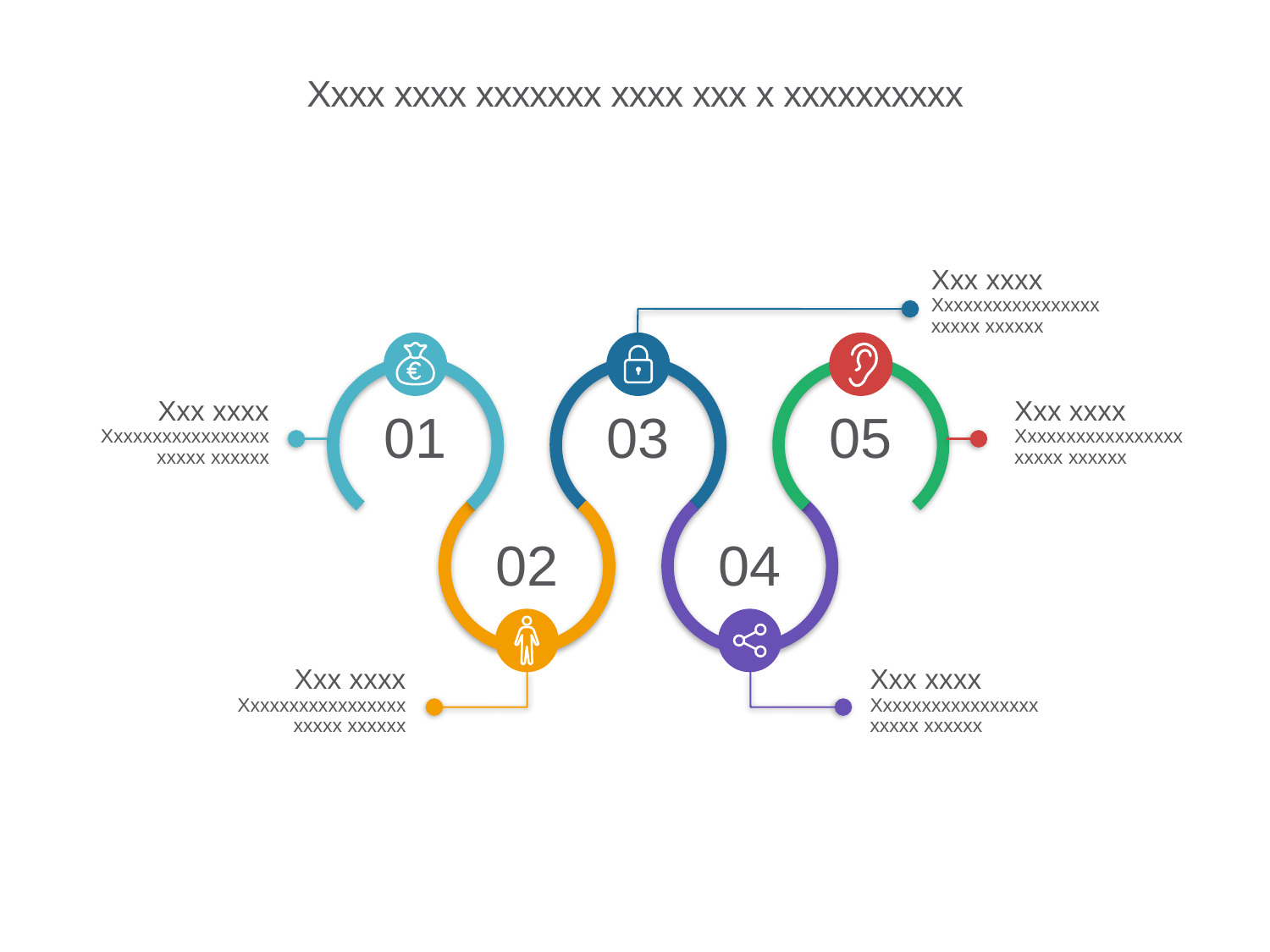

# Xxxx xxxx xxxxxxx xxxx xxx x xxxxxxxxxx
Xxx xxxx
Xxxxxxxxxxxxxxxxx xxxxx xxxxxx

Xxx xxxx
Xxxxxxxxxxxxxxxxx xxxxx xxxxxx
Xxx xxxx
Xxxxxxxxxxxxxxxxx xxxxx xxxxxx
01
03
05

02
04

Xxx xxxx
Xxxxxxxxxxxxxxxxx xxxxx xxxxxx
Xxx xxxx
Xxxxxxxxxxxxxxxxx xxxxx xxxxxx